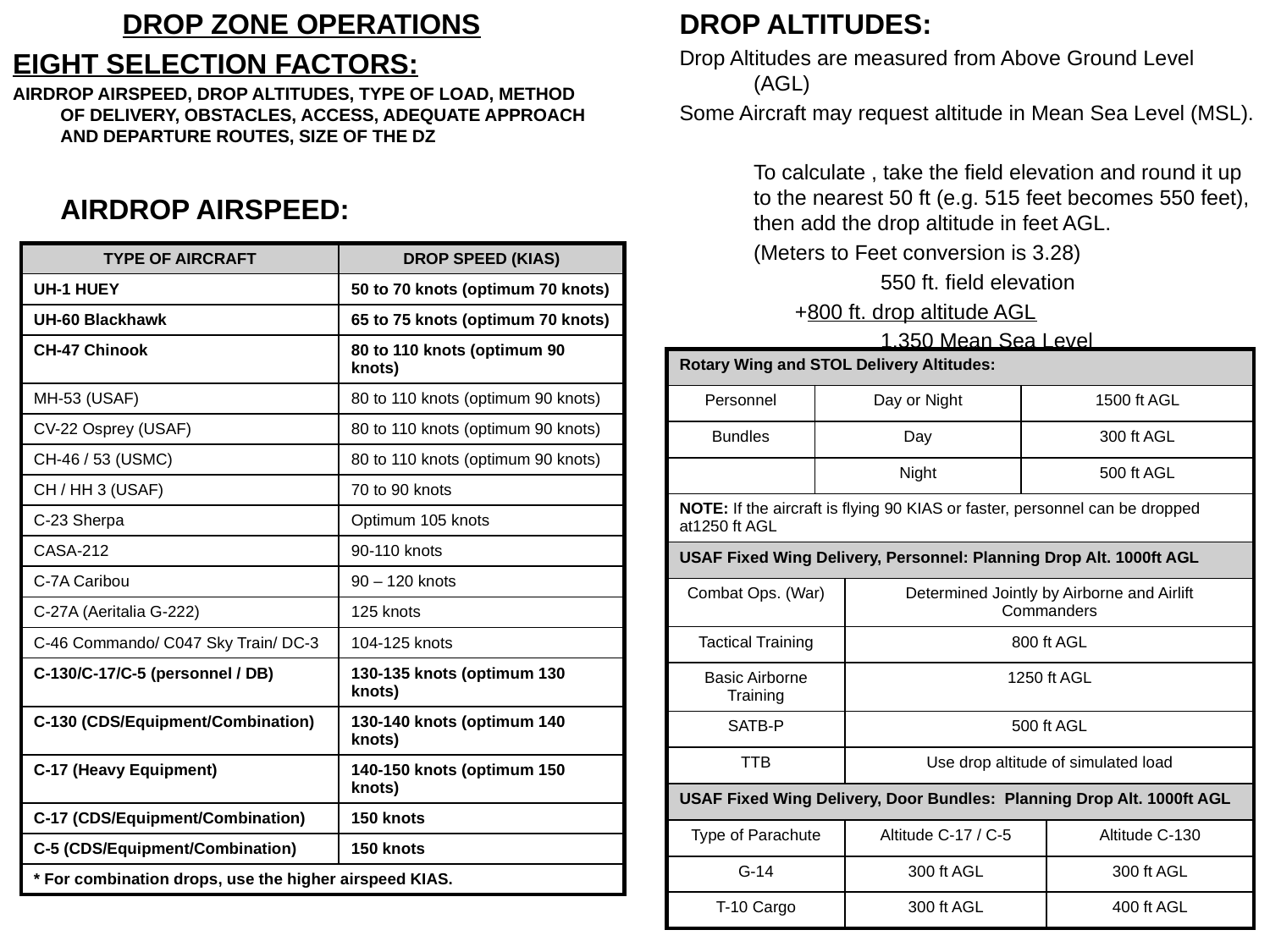

DROP ZONE OPERATIONS
EIGHT SELECTION FACTORS:
AIRDROP AIRSPEED, DROP ALTITUDES, TYPE OF LOAD, METHOD OF DELIVERY, OBSTACLES, ACCESS, ADEQUATE APPROACH AND DEPARTURE ROUTES, SIZE OF THE DZ

	AIRDROP AIRSPEED:

DROP ALTITUDES:
Drop Altitudes are measured from Above Ground Level (AGL)
Some Aircraft may request altitude in Mean Sea Level (MSL).

	To calculate , take the field elevation and round it up to the nearest 50 ft (e.g. 515 feet becomes 550 feet), then add the drop altitude in feet AGL.
	(Meters to Feet conversion is 3.28)
		550 ft. field elevation
	       +800 ft. drop altitude AGL
		1,350 Mean Sea Level
| TYPE OF AIRCRAFT | DROP SPEED (KIAS) |
| --- | --- |
| UH-1 HUEY | 50 to 70 knots (optimum 70 knots) |
| UH-60 Blackhawk | 65 to 75 knots (optimum 70 knots) |
| CH-47 Chinook | 80 to 110 knots (optimum 90 knots) |
| MH-53 (USAF) | 80 to 110 knots (optimum 90 knots) |
| CV-22 Osprey (USAF) | 80 to 110 knots (optimum 90 knots) |
| CH-46 / 53 (USMC) | 80 to 110 knots (optimum 90 knots) |
| CH / HH 3 (USAF) | 70 to 90 knots |
| C-23 Sherpa | Optimum 105 knots |
| CASA-212 | 90-110 knots |
| C-7A Caribou | 90 – 120 knots |
| C-27A (Aeritalia G-222) | 125 knots |
| C-46 Commando/ C047 Sky Train/ DC-3 | 104-125 knots |
| C-130/C-17/C-5 (personnel / DB) | 130-135 knots (optimum 130 knots) |
| C-130 (CDS/Equipment/Combination) | 130-140 knots (optimum 140 knots) |
| C-17 (Heavy Equipment) | 140-150 knots (optimum 150 knots) |
| C-17 (CDS/Equipment/Combination) | 150 knots |
| C-5 (CDS/Equipment/Combination) | 150 knots |
| \* For combination drops, use the higher airspeed KIAS. |  |
| Rotary Wing and STOL Delivery Altitudes: |  |  |  |  |
| --- | --- | --- | --- | --- |
| Personnel | Day or Night |  | 1500 ft AGL |  |
| Bundles | Day |  | 300 ft AGL |  |
|  | Night |  | 500 ft AGL |  |
| NOTE: If the aircraft is flying 90 KIAS or faster, personnel can be dropped at1250 ft AGL |  |  |  |  |
| USAF Fixed Wing Delivery, Personnel: Planning Drop Alt. 1000ft AGL |  |  |  |  |
| Combat Ops. (War) |  | Determined Jointly by Airborne and Airlift Commanders |  |  |
| Tactical Training |  | 800 ft AGL |  |  |
| Basic Airborne Training |  | 1250 ft AGL |  |  |
| SATB-P |  | 500 ft AGL |  |  |
| TTB |  | Use drop altitude of simulated load |  |  |
| USAF Fixed Wing Delivery, Door Bundles: Planning Drop Alt. 1000ft AGL |  |  |  |  |
| Type of Parachute |  | Altitude C-17 / C-5 |  | Altitude C-130 |
| G-14 |  | 300 ft AGL |  | 300 ft AGL |
| T-10 Cargo |  | 300 ft AGL |  | 400 ft AGL |